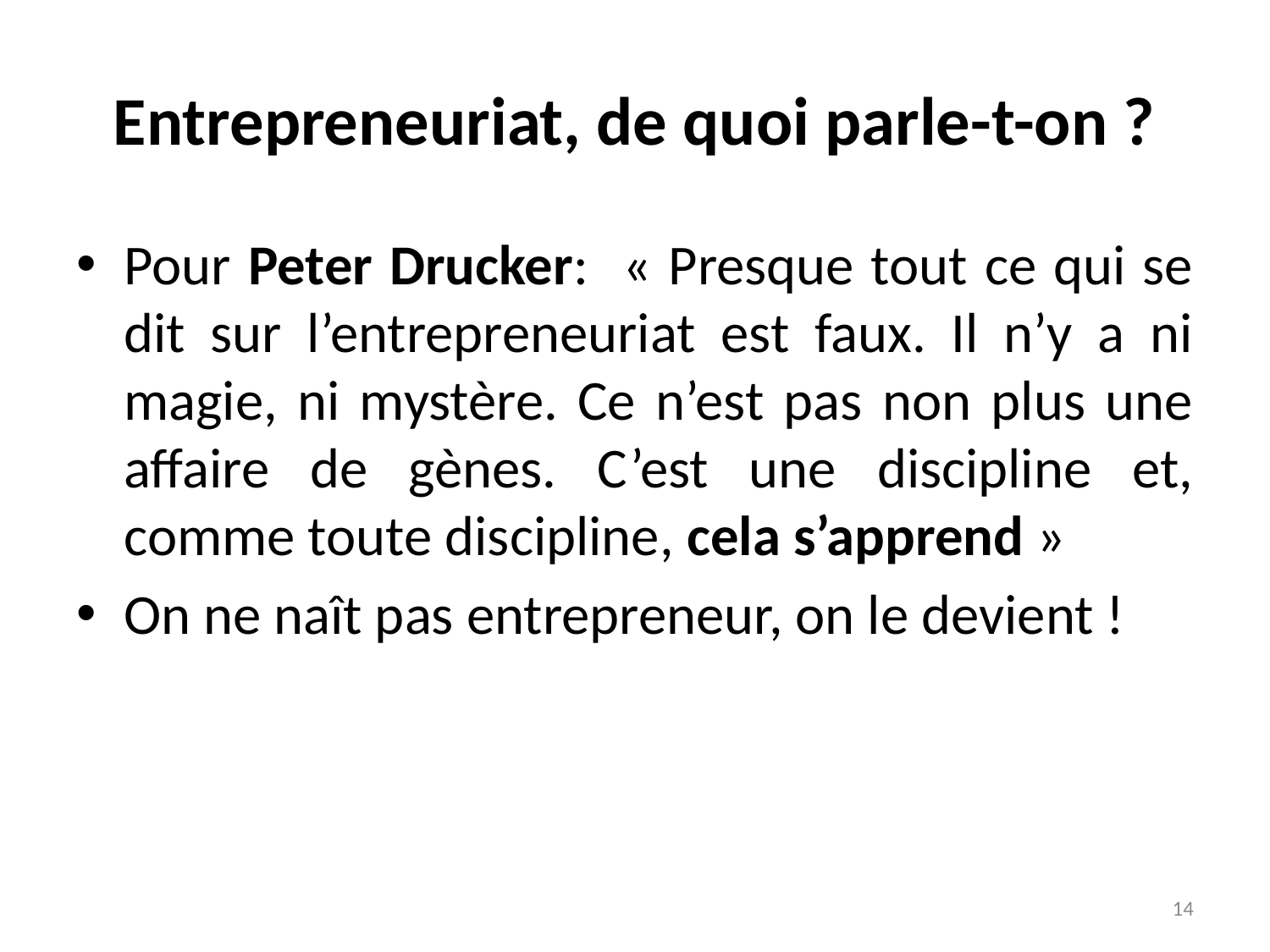

# Entrepreneuriat, de quoi parle-t-on ?
Pour Peter Drucker:  « Presque tout ce qui se dit sur l’entrepreneuriat est faux. Il n’y a ni magie, ni mystère. Ce n’est pas non plus une affaire de gènes. C’est une discipline et, comme toute discipline, cela s’apprend »
On ne naît pas entrepreneur, on le devient !
14